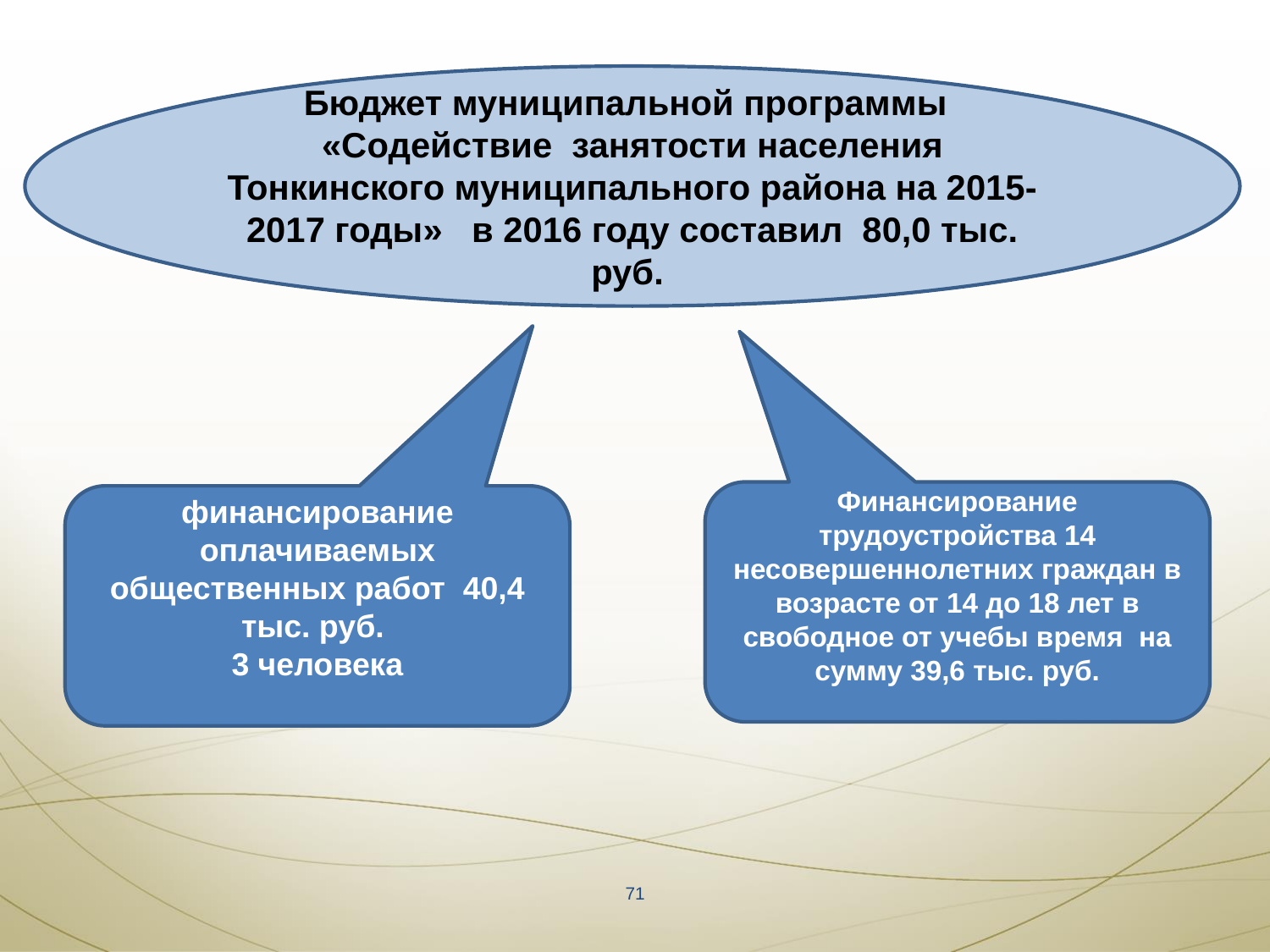

Бюджет муниципальной программы   «Содействие  занятости населения Тонкинского муниципального района на 2015-2017 годы»   в 2016 году составил  80,0 тыс. руб.
Финансирование трудоустройства 14 несовершеннолетних граждан в возрасте от 14 до 18 лет в свободное от учебы время  на сумму 39,6 тыс. руб.

финансирование оплачиваемых общественных работ  40,4 тыс. руб.
3 человека

71